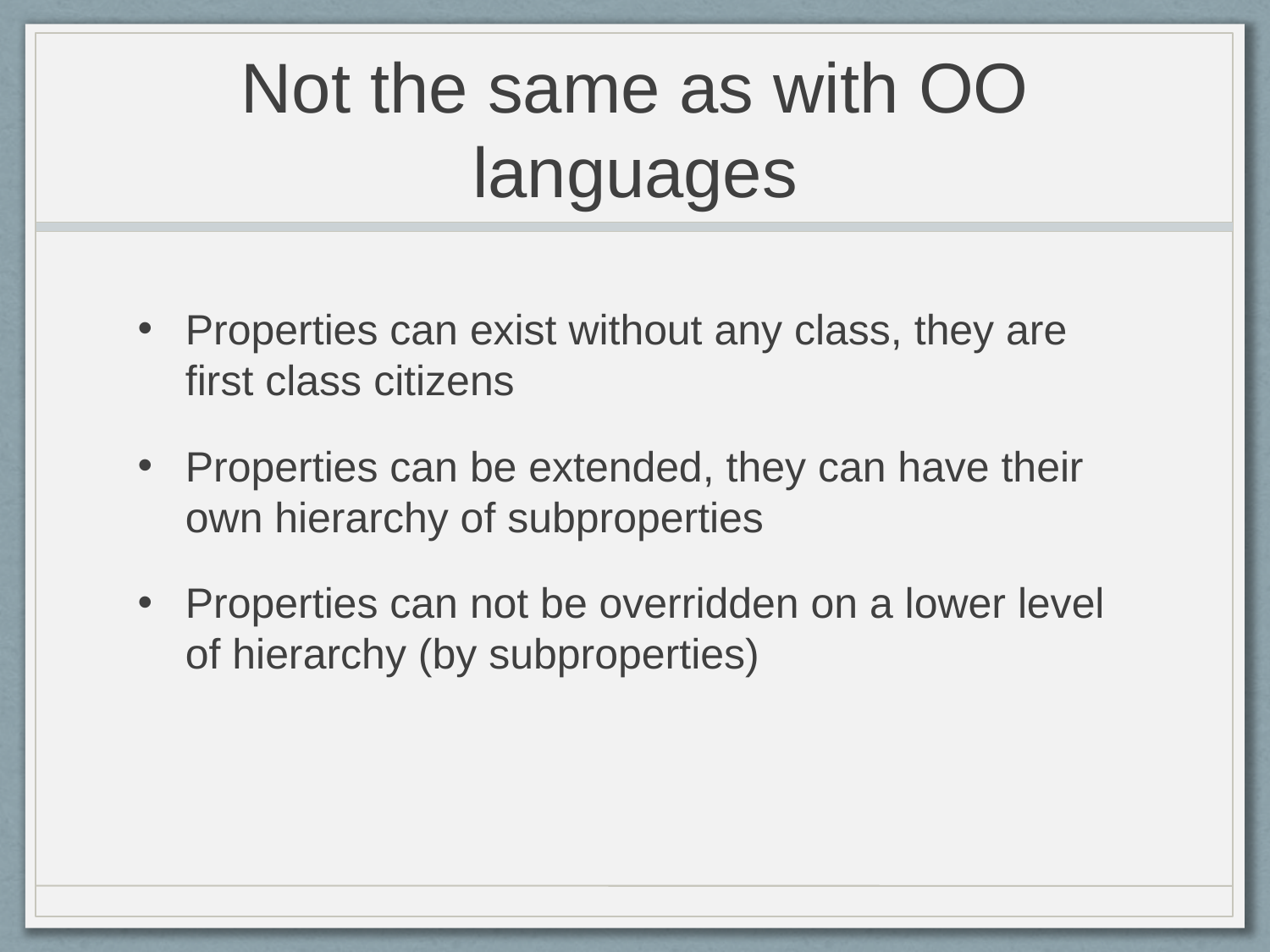

# Not the same as with OO languages
Properties can exist without any class, they are first class citizens
Properties can be extended, they can have their own hierarchy of subproperties
Properties can not be overridden on a lower level of hierarchy (by subproperties)